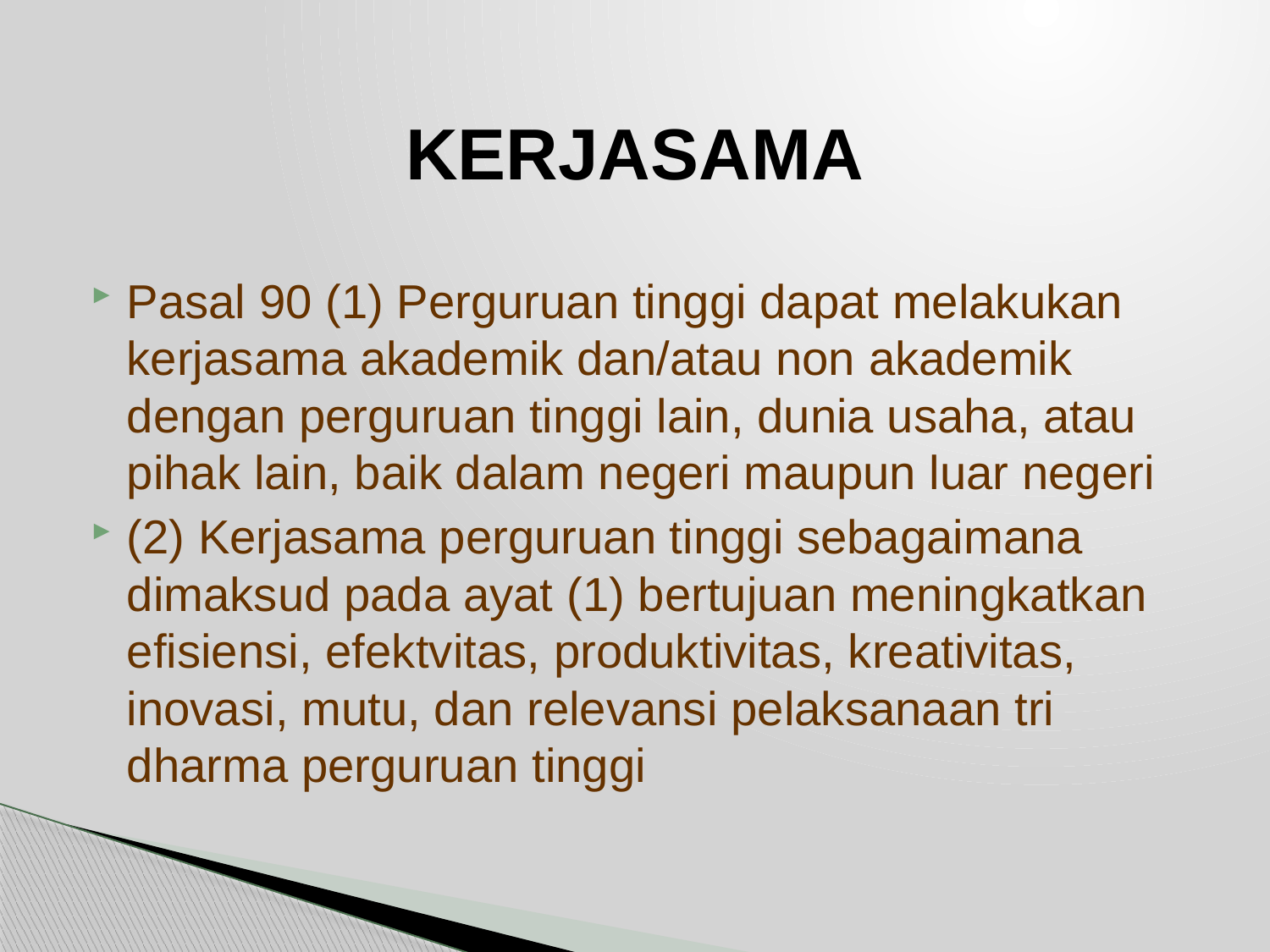

# KERJASAMA
Pasal 90 (1) Perguruan tinggi dapat melakukan kerjasama akademik dan/atau non akademik dengan perguruan tinggi lain, dunia usaha, atau pihak lain, baik dalam negeri maupun luar negeri
(2) Kerjasama perguruan tinggi sebagaimana dimaksud pada ayat (1) bertujuan meningkatkan efisiensi, efektvitas, produktivitas, kreativitas, inovasi, mutu, dan relevansi pelaksanaan tri dharma perguruan tinggi